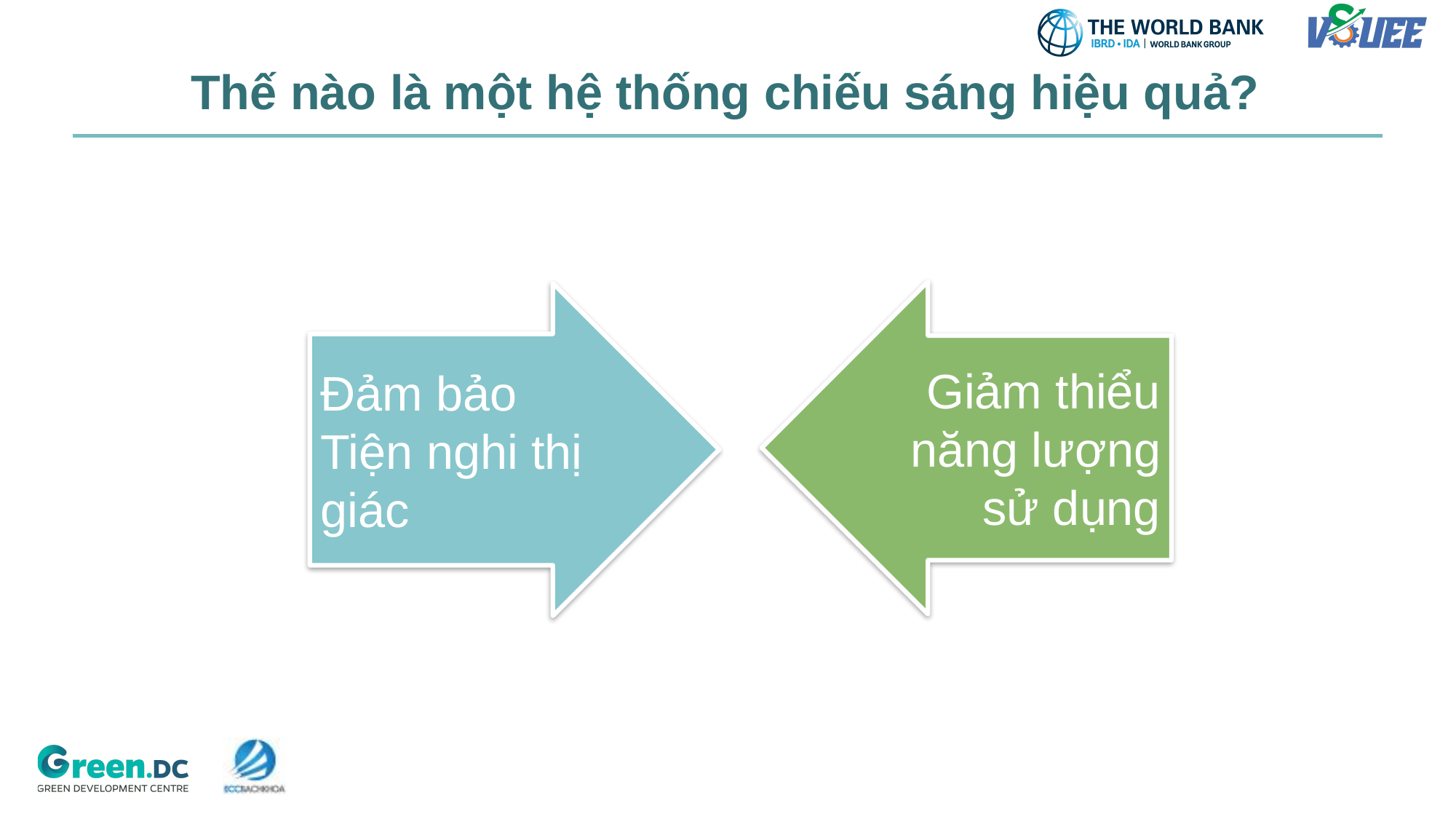

# Thế nào là một hệ thống chiếu sáng hiệu quả?
Giảm thiểu năng lượng sử dụng
Đảm bảo
Tiện nghi thị giác